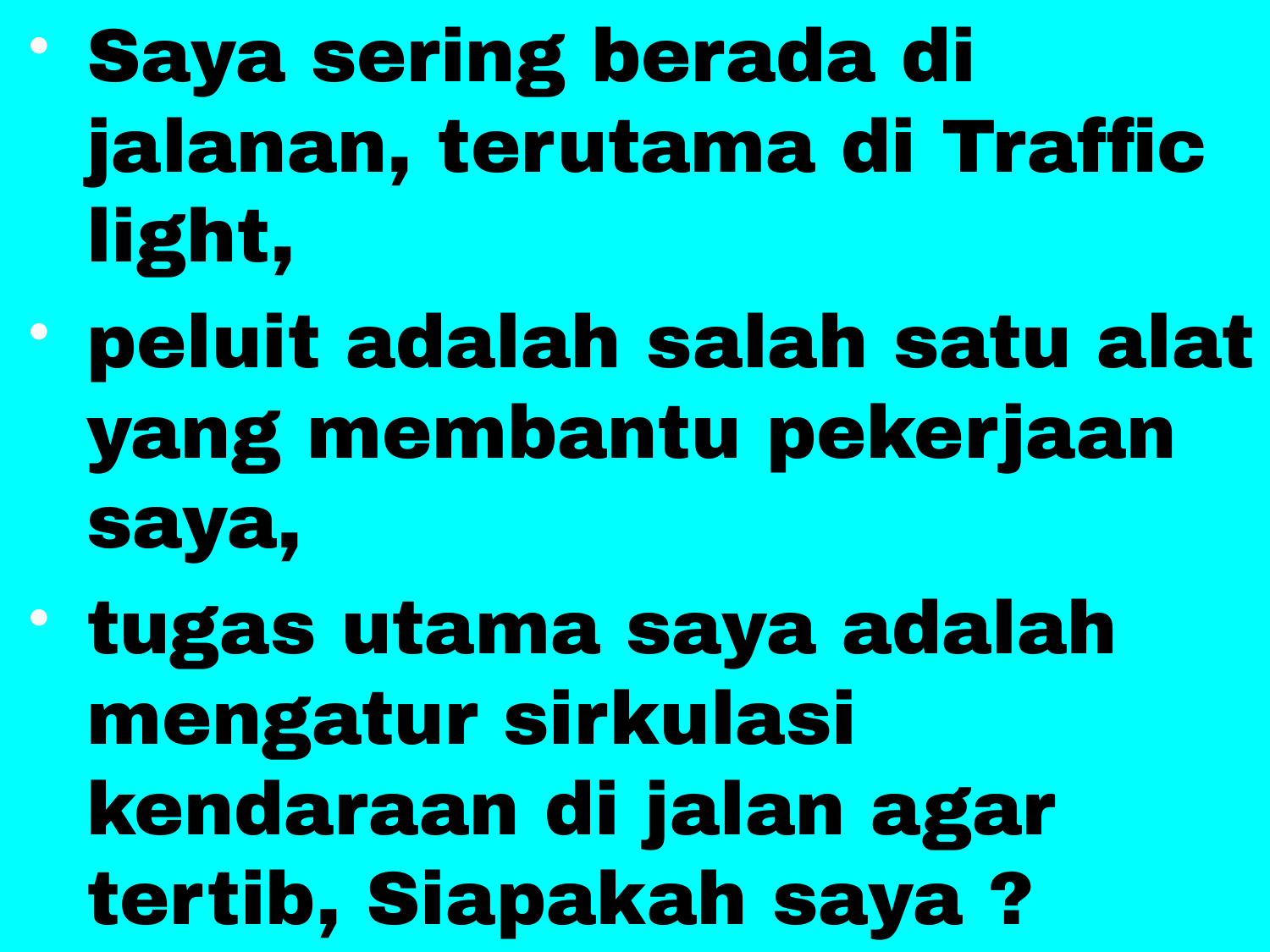

Saya sering berada di jalanan, terutama di Traffic light,
peluit adalah salah satu alat yang membantu pekerjaan saya,
tugas utama saya adalah mengatur sirkulasi kendaraan di jalan agar tertib, Siapakah saya ?
# .